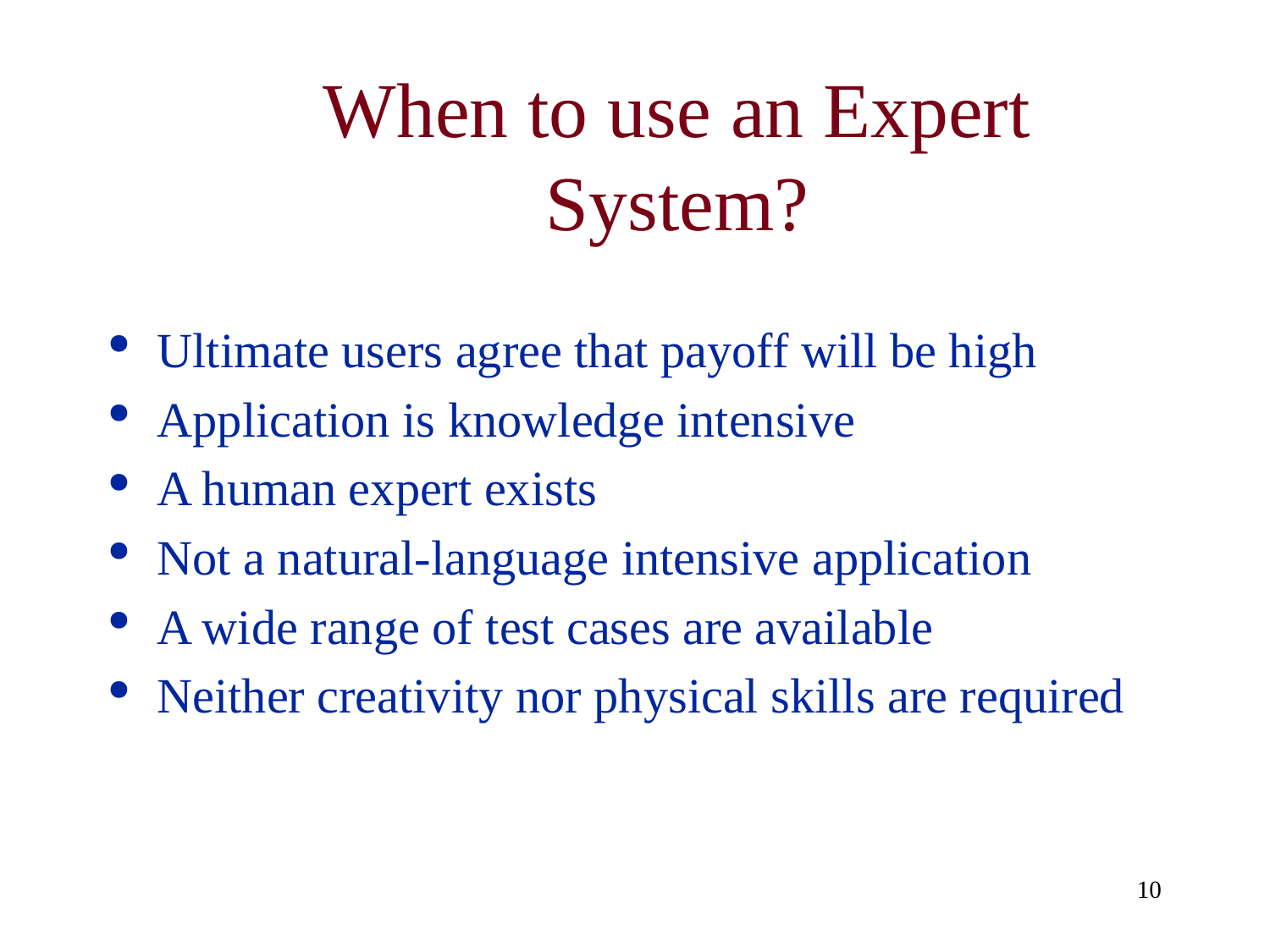

# When to use an Expert System?
Ultimate users agree that payoff will be high
Application is knowledge intensive
A human expert exists
Not a natural-language intensive application
A wide range of test cases are available
Neither creativity nor physical skills are required
10